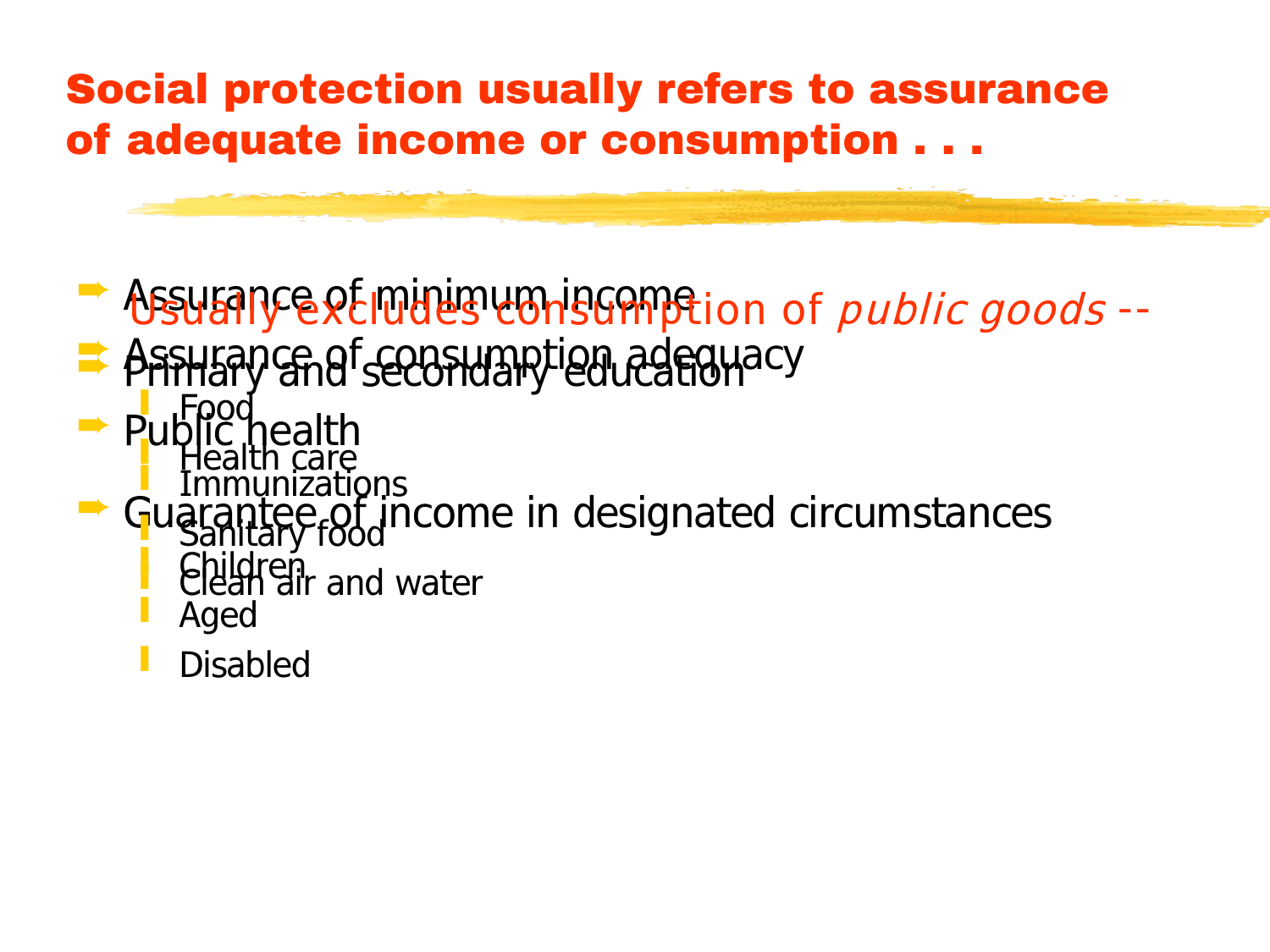

# Social protection usually refers to assurance of adequate income or consumption . . .
Assurance of minimum income
Assurance of consumption adequacy
Food
Health care
Guarantee of income in designated circumstances
Children
Aged
Disabled
   Usually excludes consumption of public goods --
Primary and secondary education
Public health
Immunizations
Sanitary food
Clean air and water